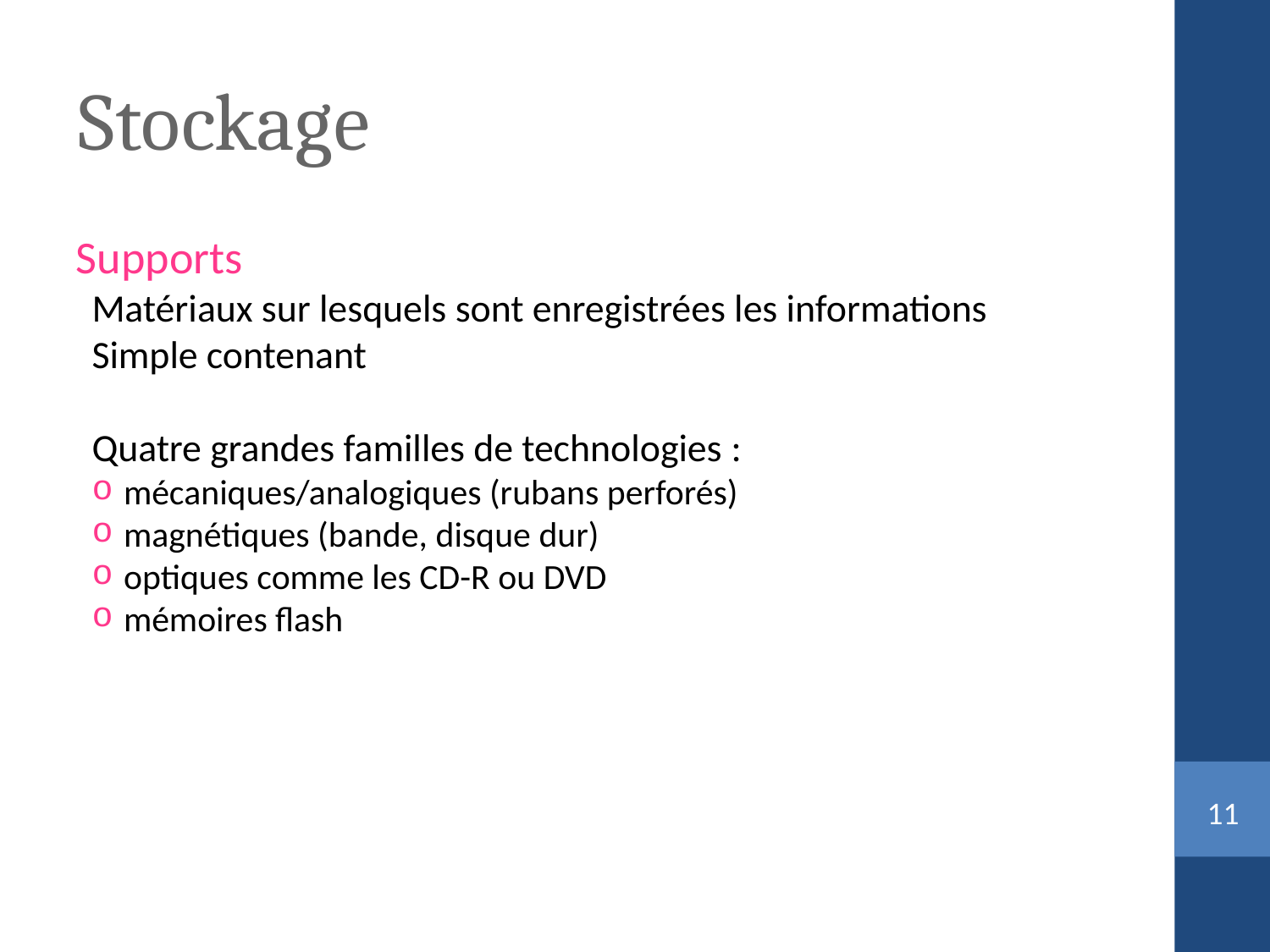

Stockage
Supports
Matériaux sur lesquels sont enregistrées les informations
Simple contenant

Quatre grandes familles de technologies :
mécaniques/analogiques (rubans perforés)
magnétiques (bande, disque dur)
optiques comme les CD-R ou DVD
mémoires flash

11